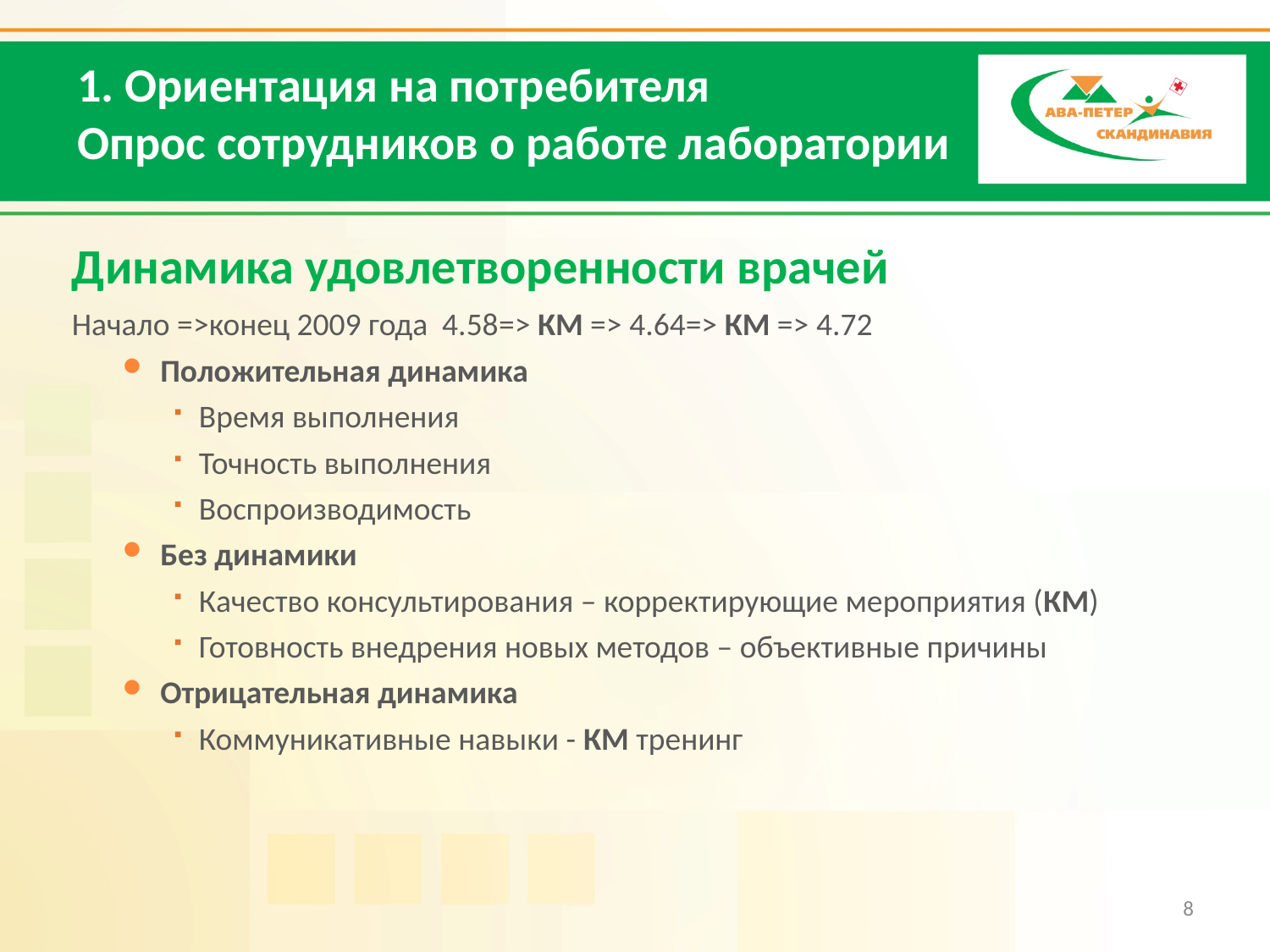

1. Ориентация на потребителя
Опрос сотрудников о работе лаборатории
Динамика удовлетворенности врачей
Начало =>конец 2009 года  4.58=> КМ => 4.64=> КМ => 4.72
Положительная динамика
Время выполнения
Точность выполнения
Воспроизводимость
Без динамики
Качество консультирования – корректирующие мероприятия (КМ)
Готовность внедрения новых методов – объективные причины
Отрицательная динамика
Коммуникативные навыки - КМ тренинг
8